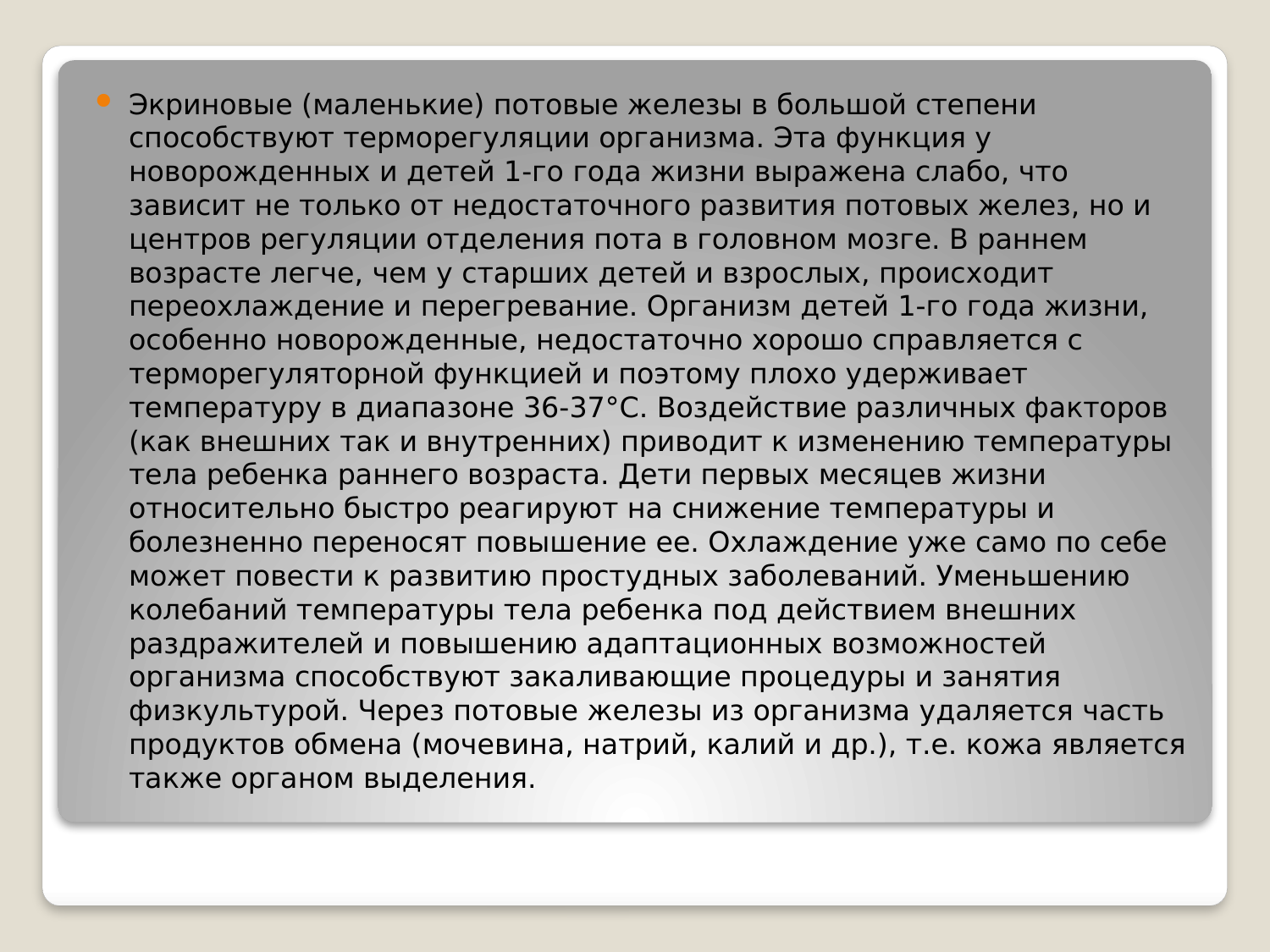

Экриновые (маленькие) потовые железы в большой степени способствуют терморегуляции организма. Эта функция у новорожденных и детей 1-го года жизни выражена слабо, что зависит не только от недостаточного развития потовых желез, но и центров регуляции отделения пота в головном мозге. В раннем возрасте легче, чем у старших детей и взрослых, происходит переохлаждение и перегревание. Организм детей 1-го года жизни, особенно новорожденные, недостаточно хорошо справляется с терморегуляторной функцией и поэтому плохо удерживает температуру в диапазоне 36-37°С. Воздействие различных факторов (как внешних так и внутренних) приводит к изменению температуры тела ребенка раннего возраста. Дети первых месяцев жизни относительно быстро реагируют на снижение температуры и болезненно переносят повышение ее. Охлаждение уже само по себе может повести к развитию простудных заболеваний. Уменьшению колебаний температуры тела ребенка под действием внешних раздражителей и повышению адаптационных возможностей организма способствуют закаливающие процедуры и занятия физкультурой. Через потовые железы из организма удаляется часть продуктов обмена (мочевина, натрий, калий и др.), т.е. кожа является также органом выделения.